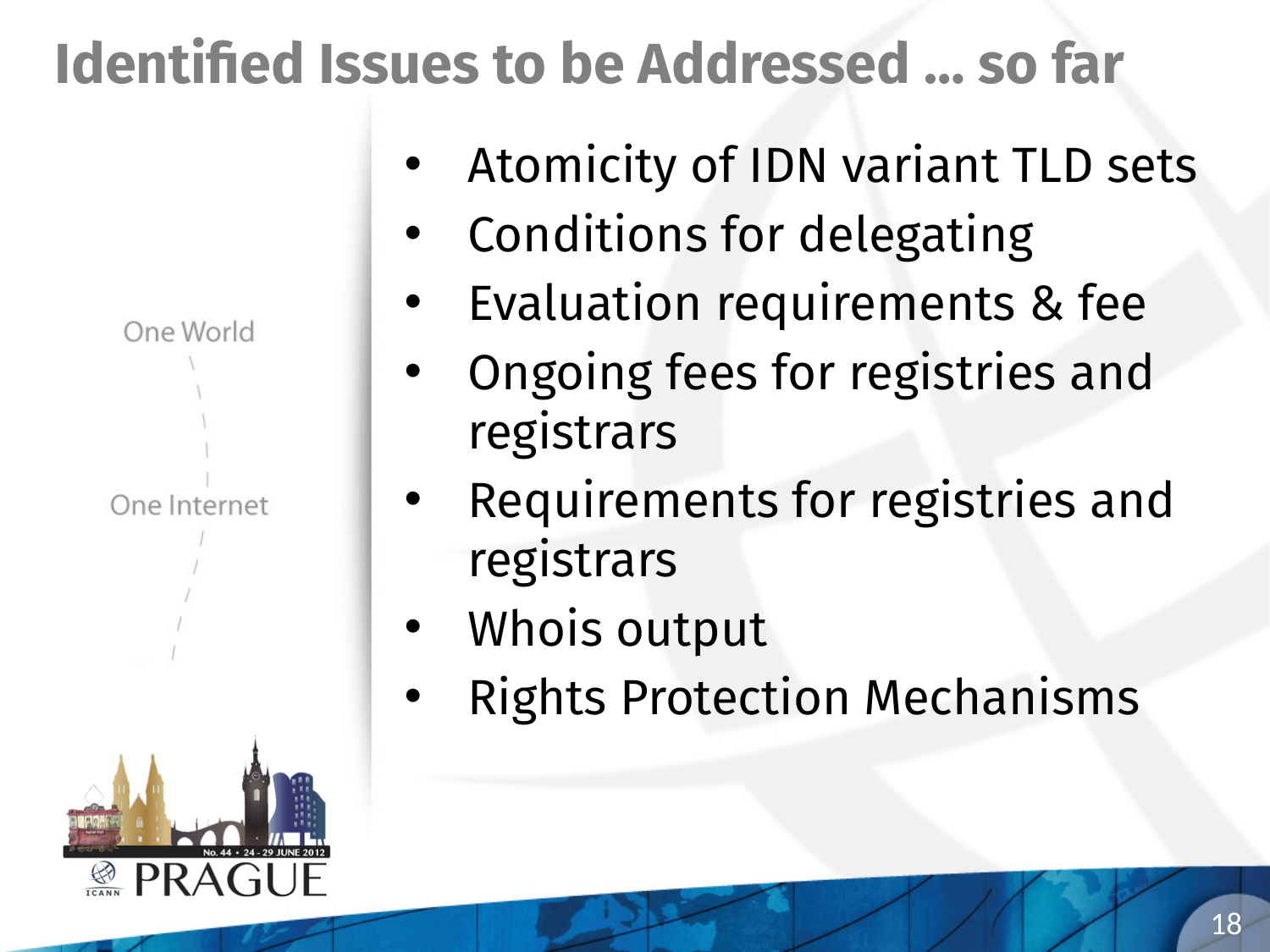

# Identified Issues to be Addressed … so far
Atomicity of IDN variant TLD sets
Conditions for delegating
Evaluation requirements & fee
Ongoing fees for registries and registrars
Requirements for registries and registrars
Whois output
Rights Protection Mechanisms
18